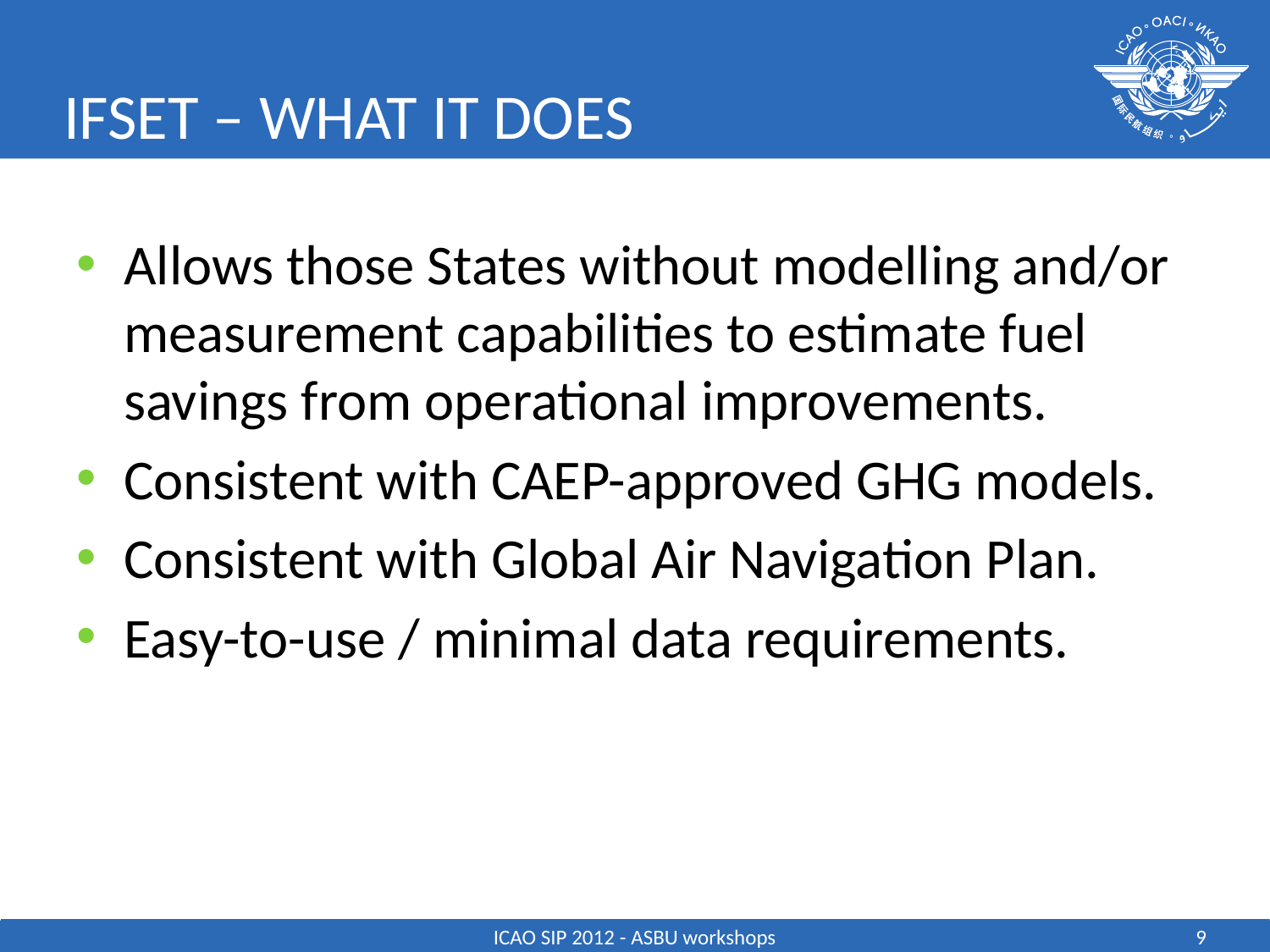

# IFSET – WHAT IT DOES
Allows those States without modelling and/or measurement capabilities to estimate fuel savings from operational improvements.
Consistent with CAEP-approved GHG models.
Consistent with Global Air Navigation Plan.
Easy-to-use / minimal data requirements.

ICAO SIP 2012 - ASBU workshops
9